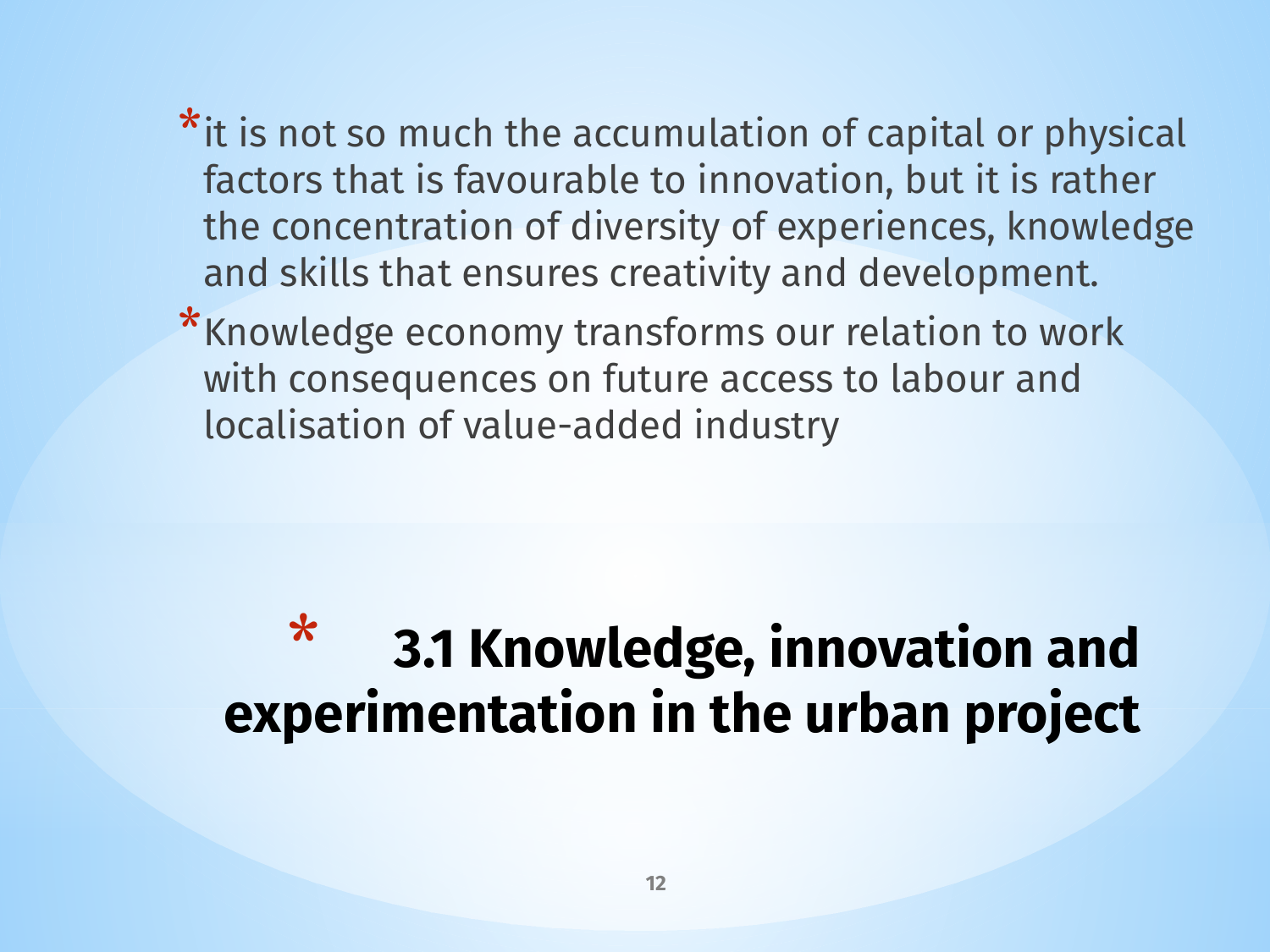

it is not so much the accumulation of capital or physical factors that is favourable to innovation, but it is rather the concentration of diversity of experiences, knowledge and skills that ensures creativity and development.
Knowledge economy transforms our relation to work with consequences on future access to labour and localisation of value-added industry
# 3.1 Knowledge, innovation and experimentation in the urban project
12